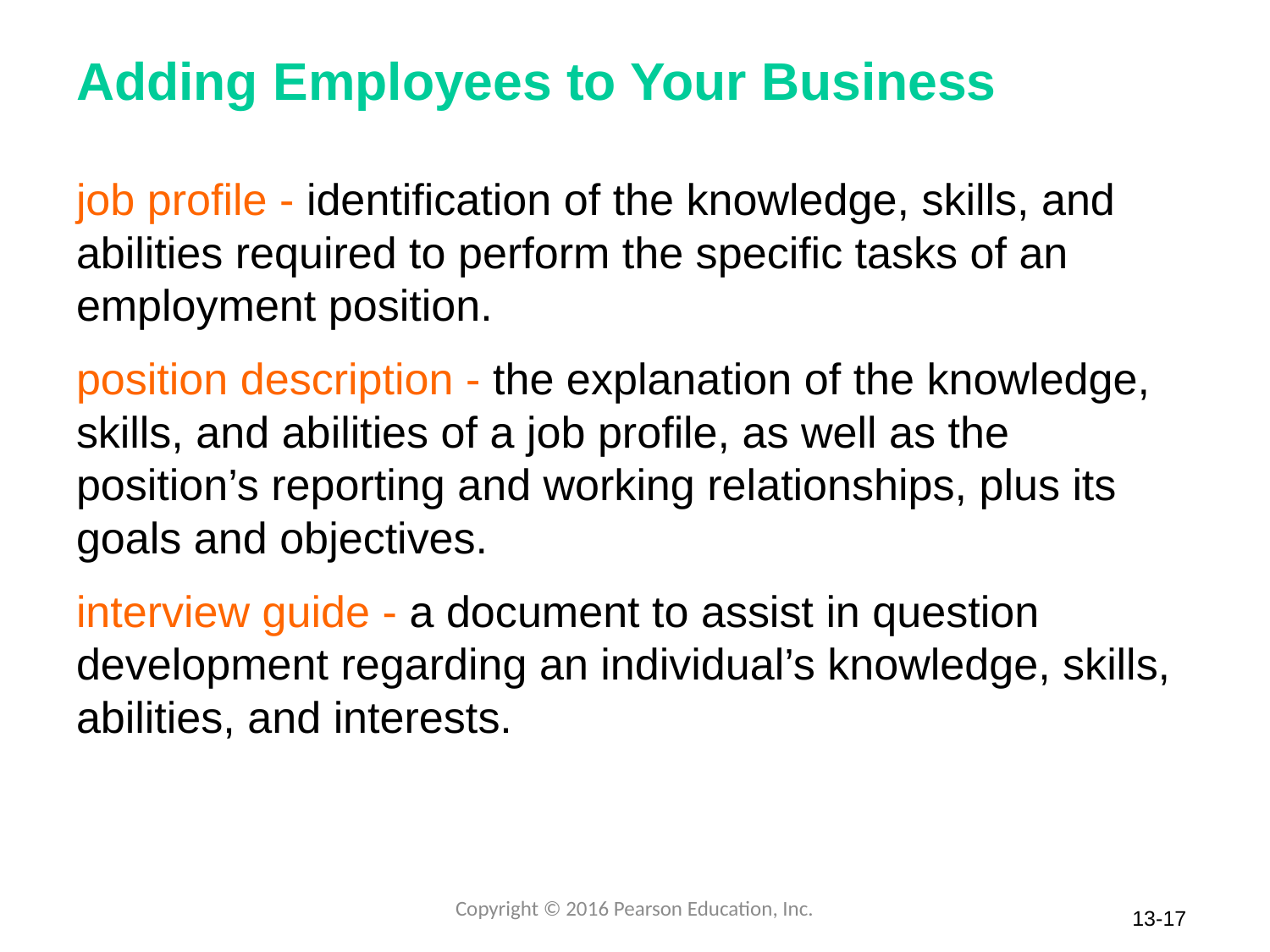

# Adding Employees to Your Business
job profile - identification of the knowledge, skills, and abilities required to perform the specific tasks of an employment position.

position description - the explanation of the knowledge, skills, and abilities of a job profile, as well as the position’s reporting and working relationships, plus its goals and objectives.

interview guide - a document to assist in question development regarding an individual’s knowledge, skills, abilities, and interests.
Copyright © 2016 Pearson Education, Inc.